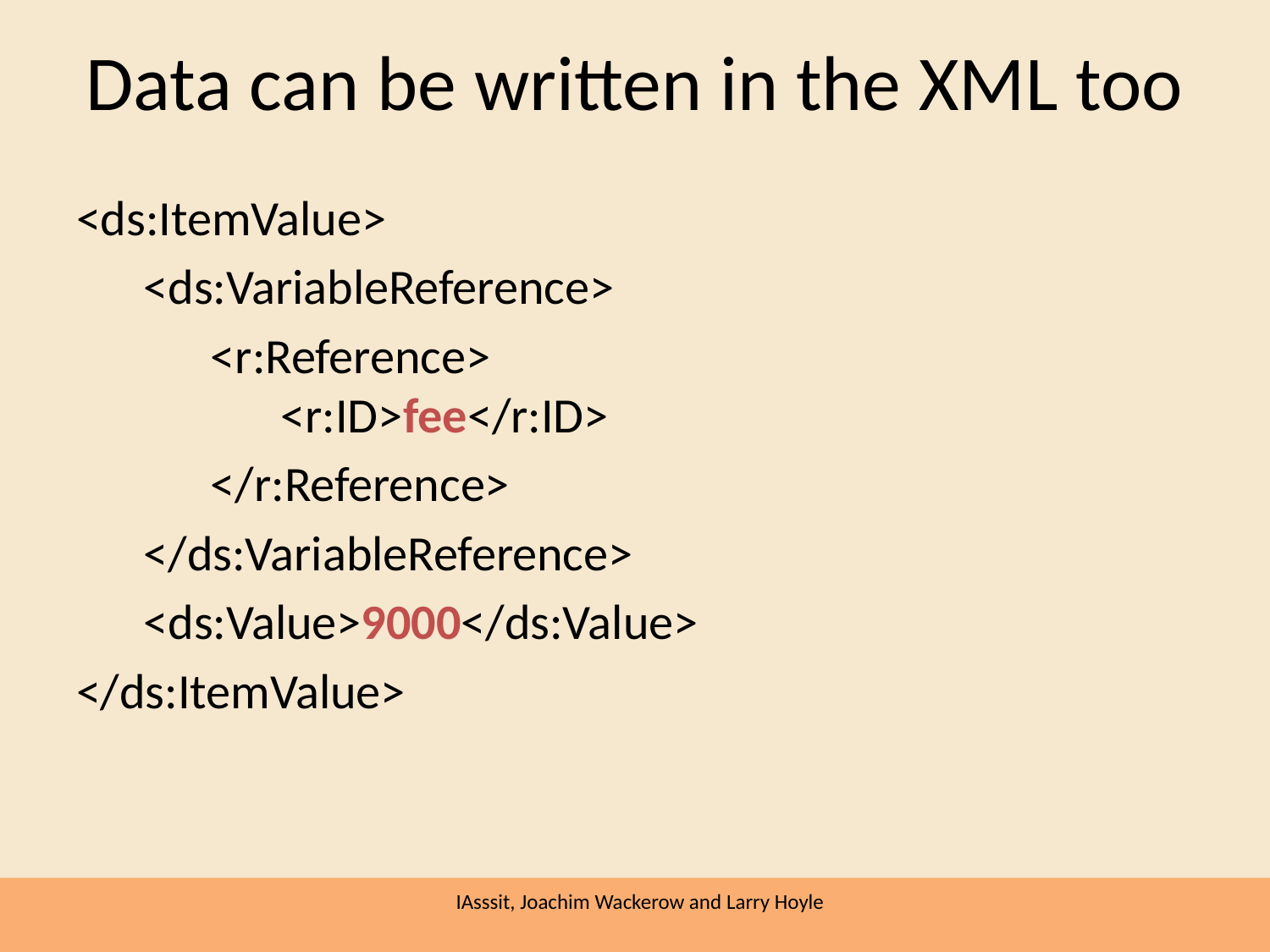

# Data can be written in the XML too
<ds:ItemValue>
      <ds:VariableReference>
            <r:Reference>
              <r:ID>fee</r:ID>
            </r:Reference>
      </ds:VariableReference>
      <ds:Value>9000</ds:Value>
</ds:ItemValue>
IAsssit, Joachim Wackerow and Larry Hoyle